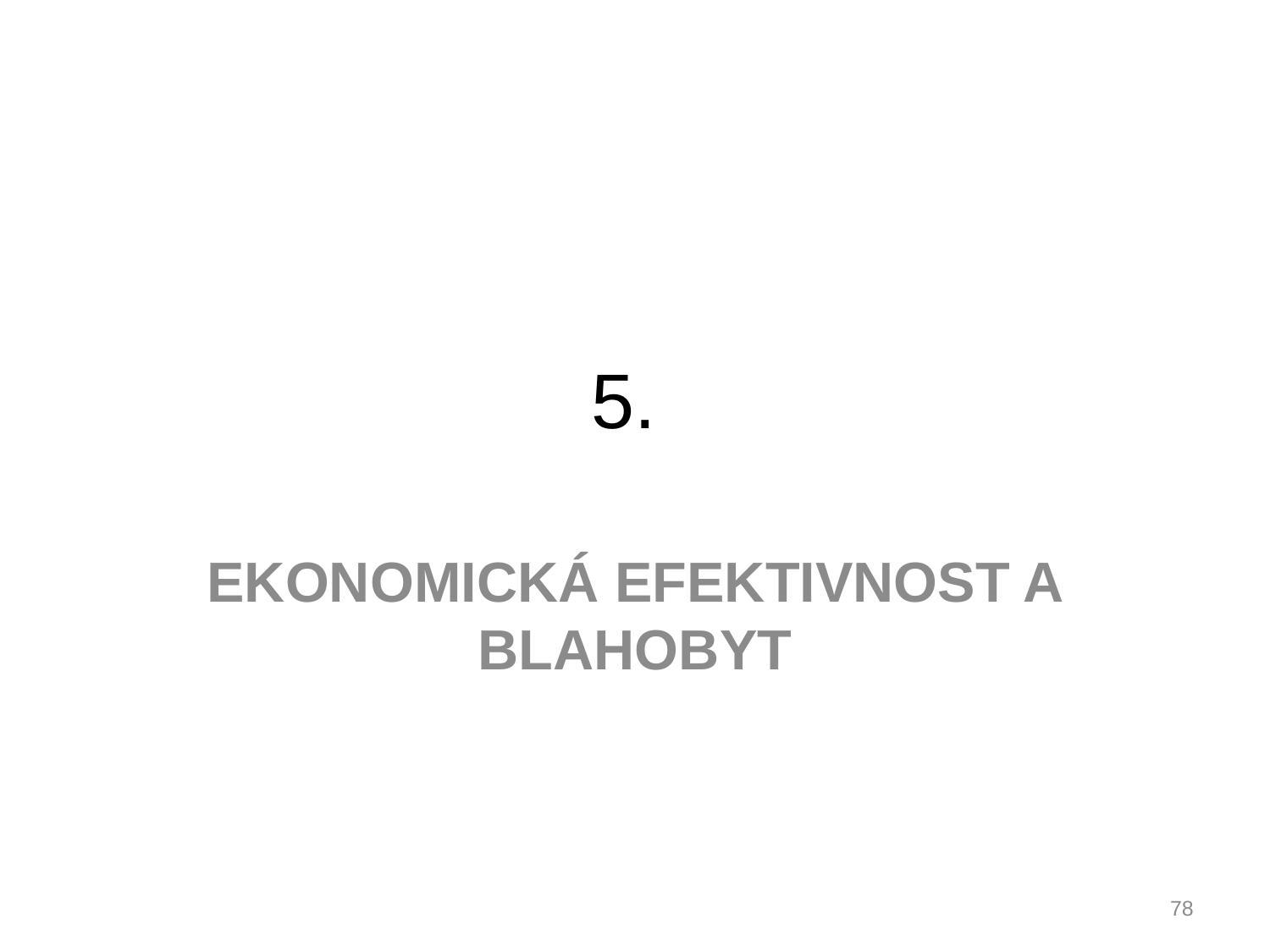

# 5.
Ekonomická efektivnost a blahobyt
78